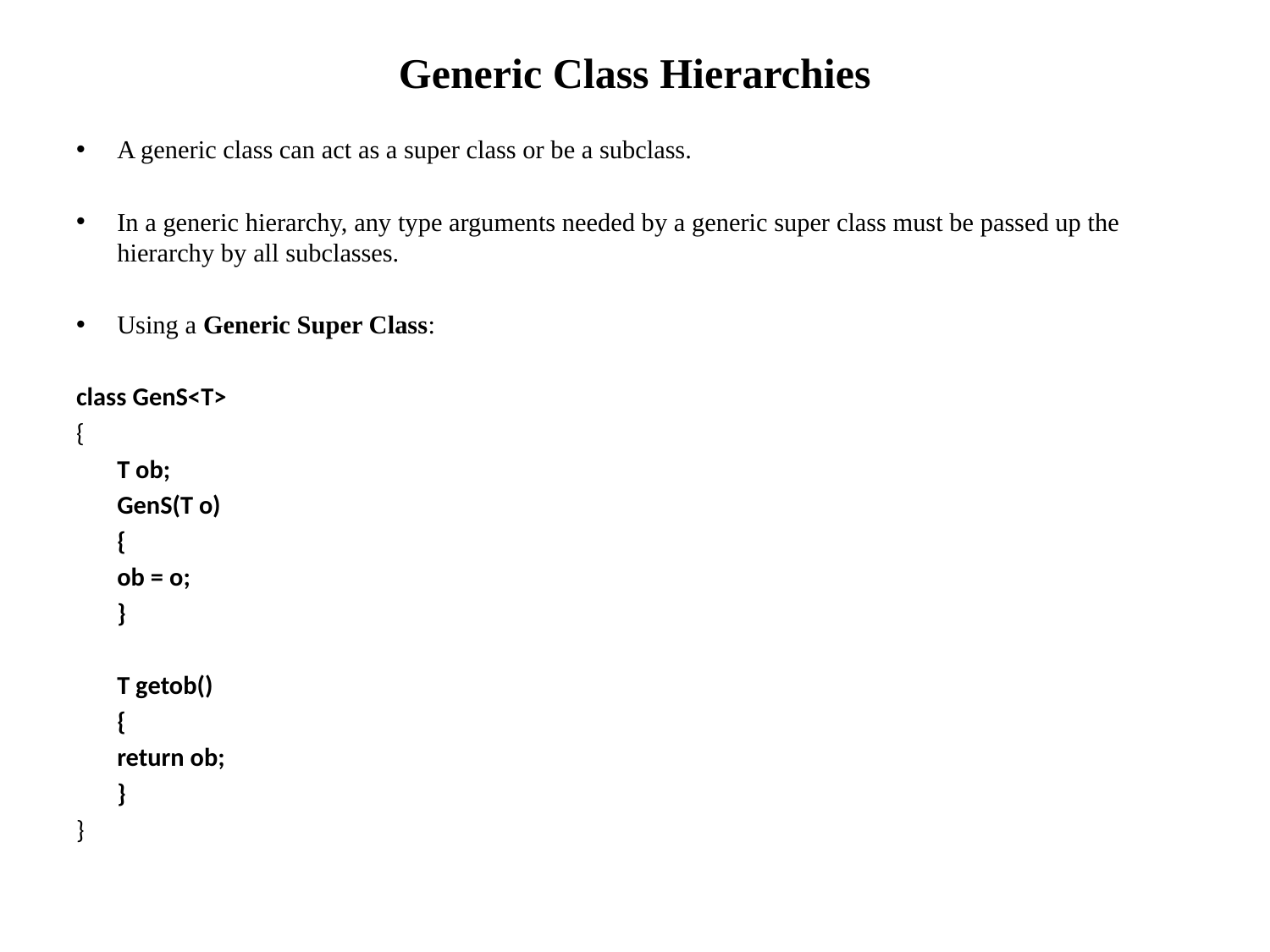

# Generic Class Hierarchies
A generic class can act as a super class or be a subclass.

In a generic hierarchy, any type arguments needed by a generic super class must be passed up the hierarchy by all subclasses.

Using a Generic Super Class:

class GenS<T>
{
	T ob;
	GenS(T o)
	{
		ob = o;
	}

	T getob()
	{
		return ob;
	}
}